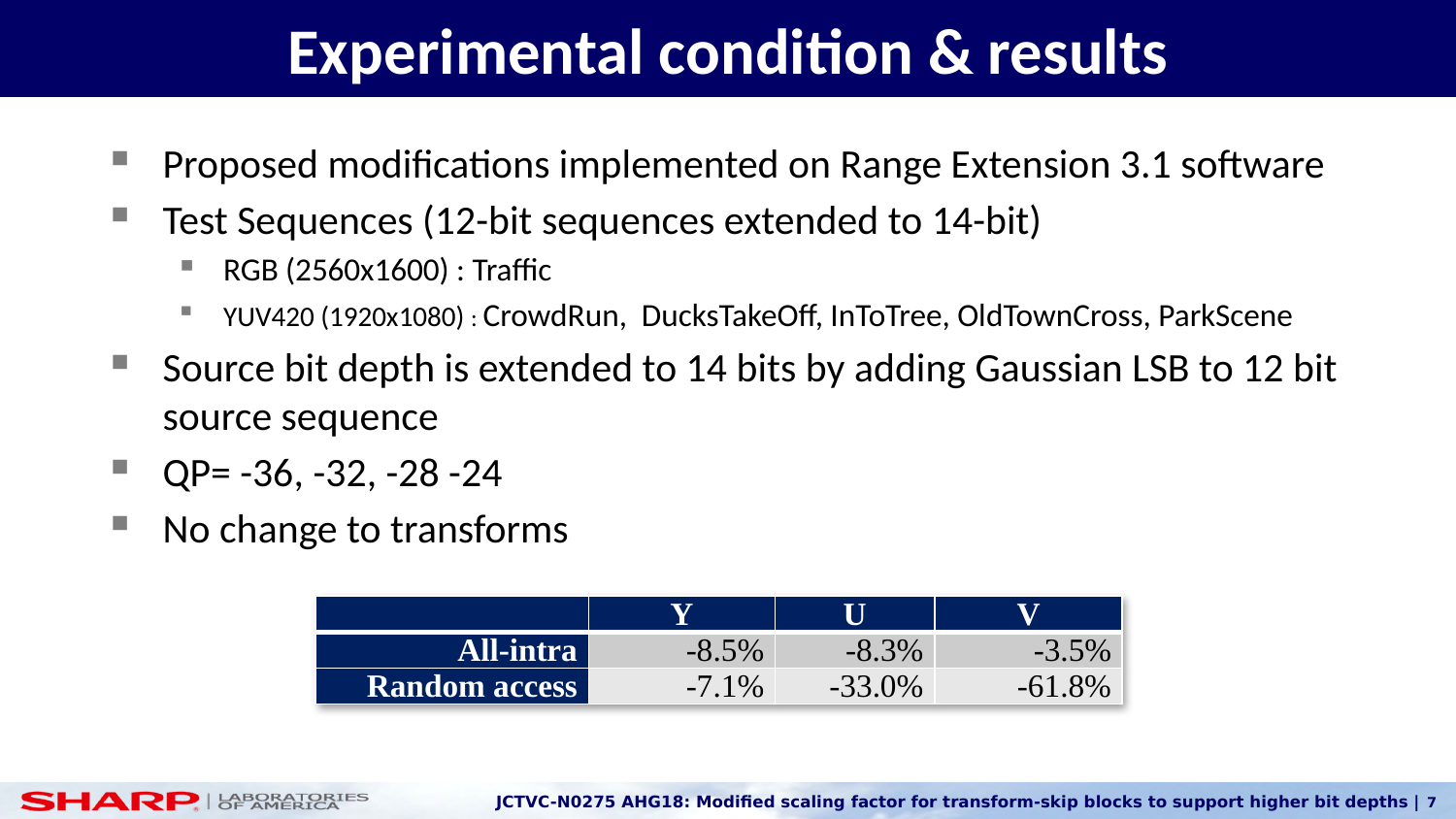

# Experimental condition & results
Proposed modifications implemented on Range Extension 3.1 software
Test Sequences (12-bit sequences extended to 14-bit)
RGB (2560x1600) : Traffic
YUV420 (1920x1080) : CrowdRun,  DucksTakeOff, InToTree, OldTownCross, ParkScene
Source bit depth is extended to 14 bits by adding Gaussian LSB to 12 bit source sequence
QP= -36, -32, -28 -24
No change to transforms
|  | Y | U | V |
| --- | --- | --- | --- |
| All-intra | -8.5% | -8.3% | -3.5% |
| Random access | -7.1% | -33.0% | -61.8% |